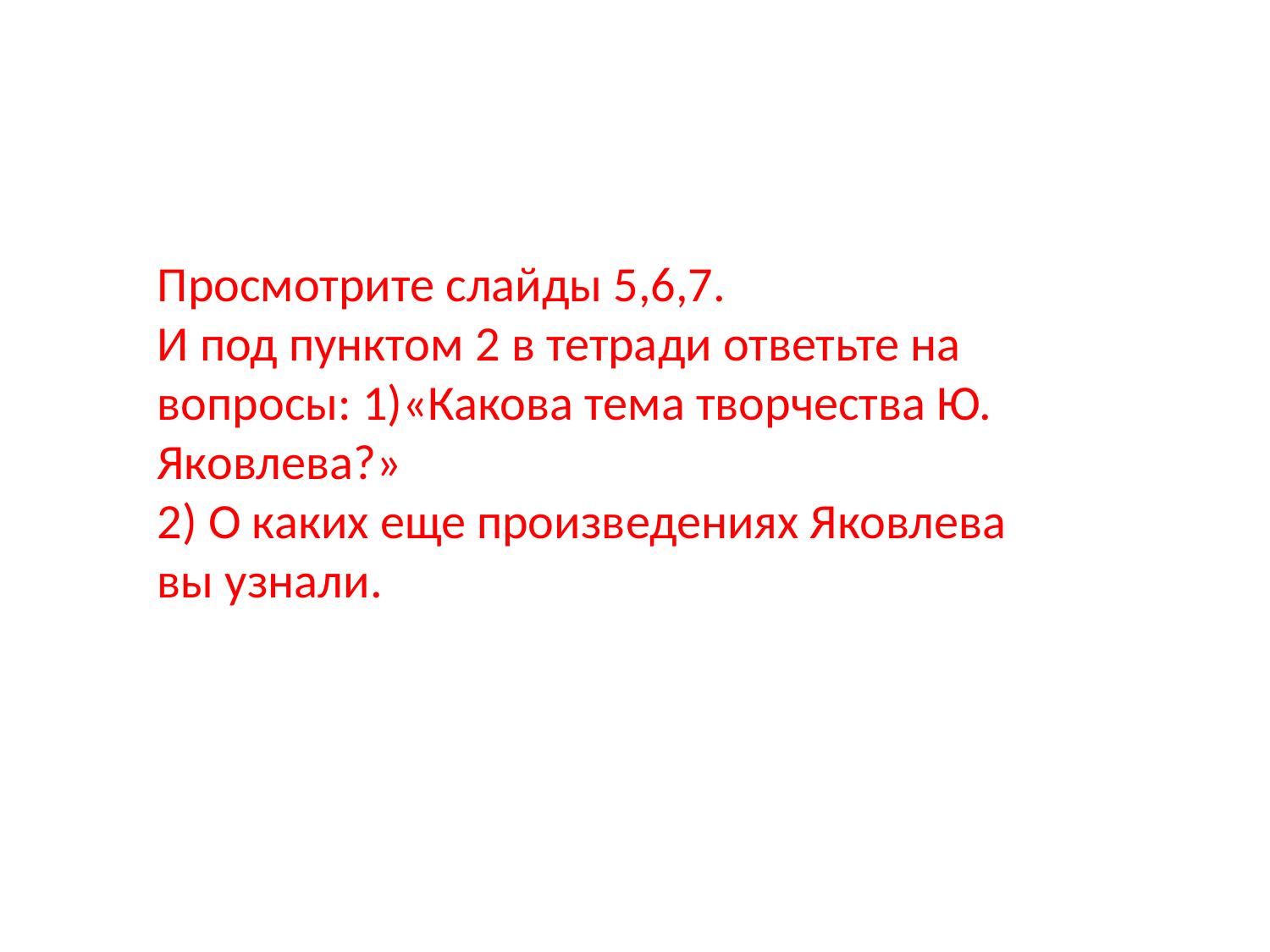

Просмотрите слайды 5,6,7.
И под пунктом 2 в тетради ответьте на вопросы: 1)«Какова тема творчества Ю. Яковлева?»
2) О каких еще произведениях Яковлева вы узнали.